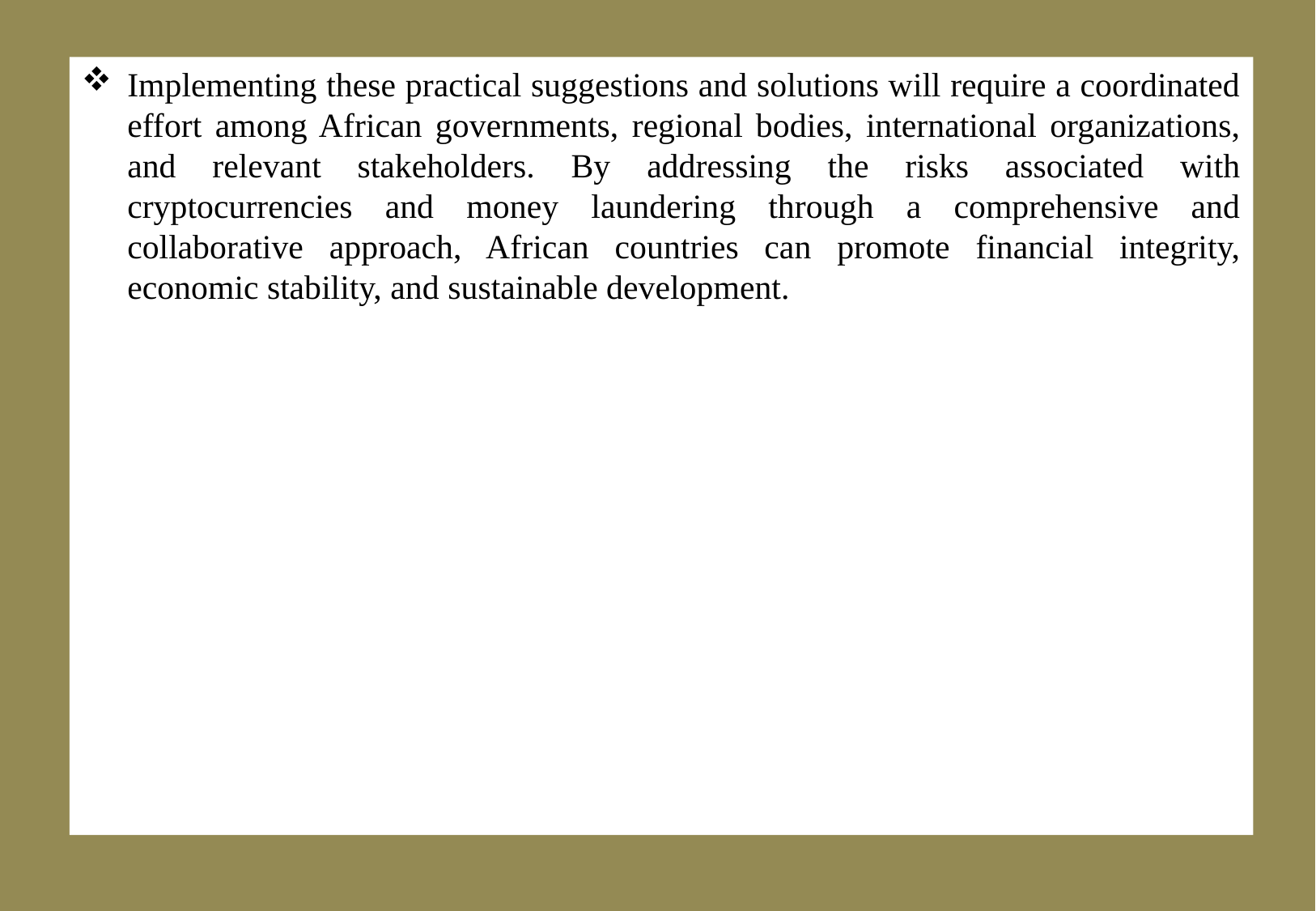

Implementing these practical suggestions and solutions will require a coordinated effort among African governments, regional bodies, international organizations, and relevant stakeholders. By addressing the risks associated with cryptocurrencies and money laundering through a comprehensive and collaborative approach, African countries can promote financial integrity, economic stability, and sustainable development.